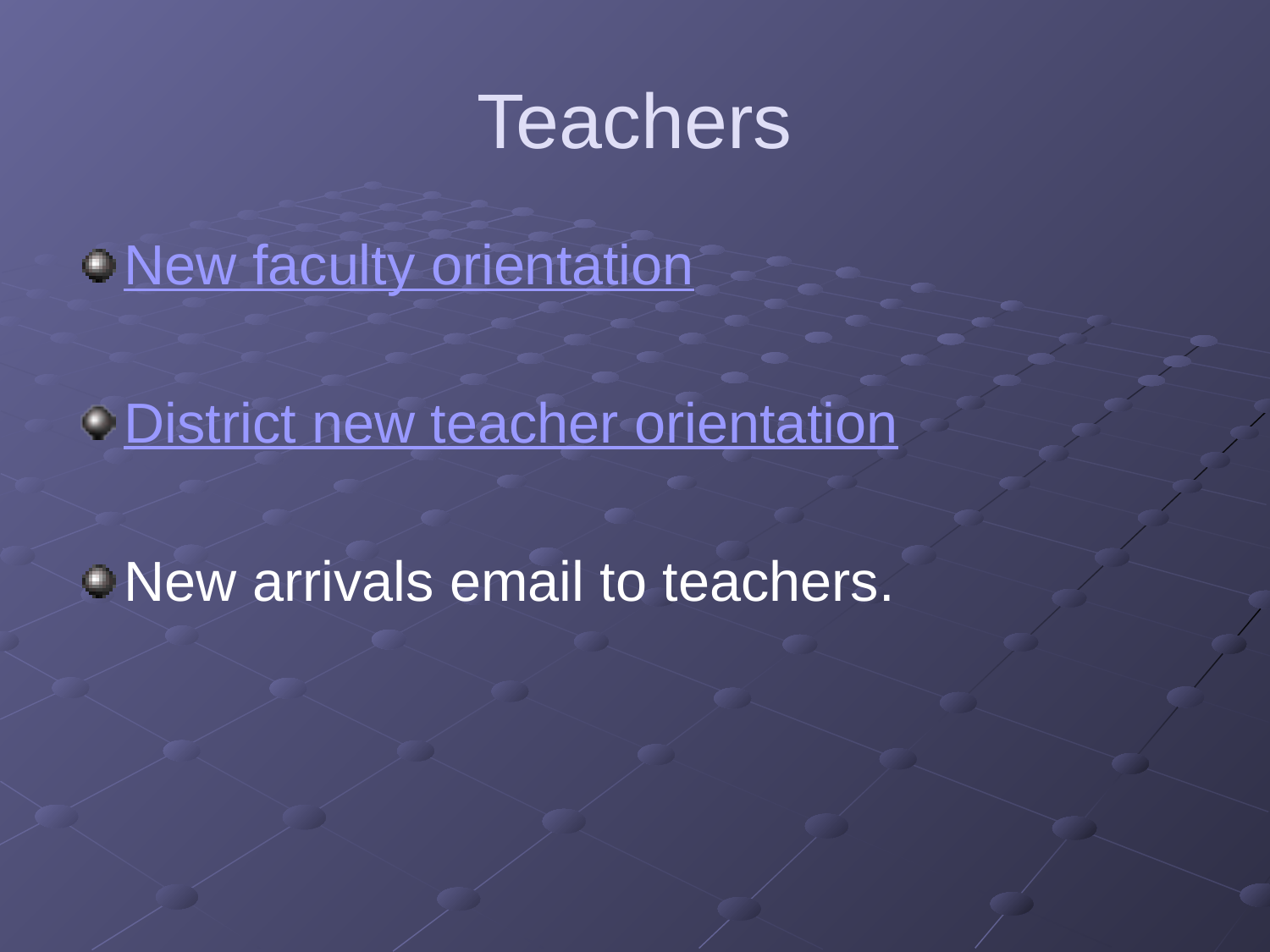

# Teachers
New faculty orientation

District new teacher orientation

New arrivals email to teachers.